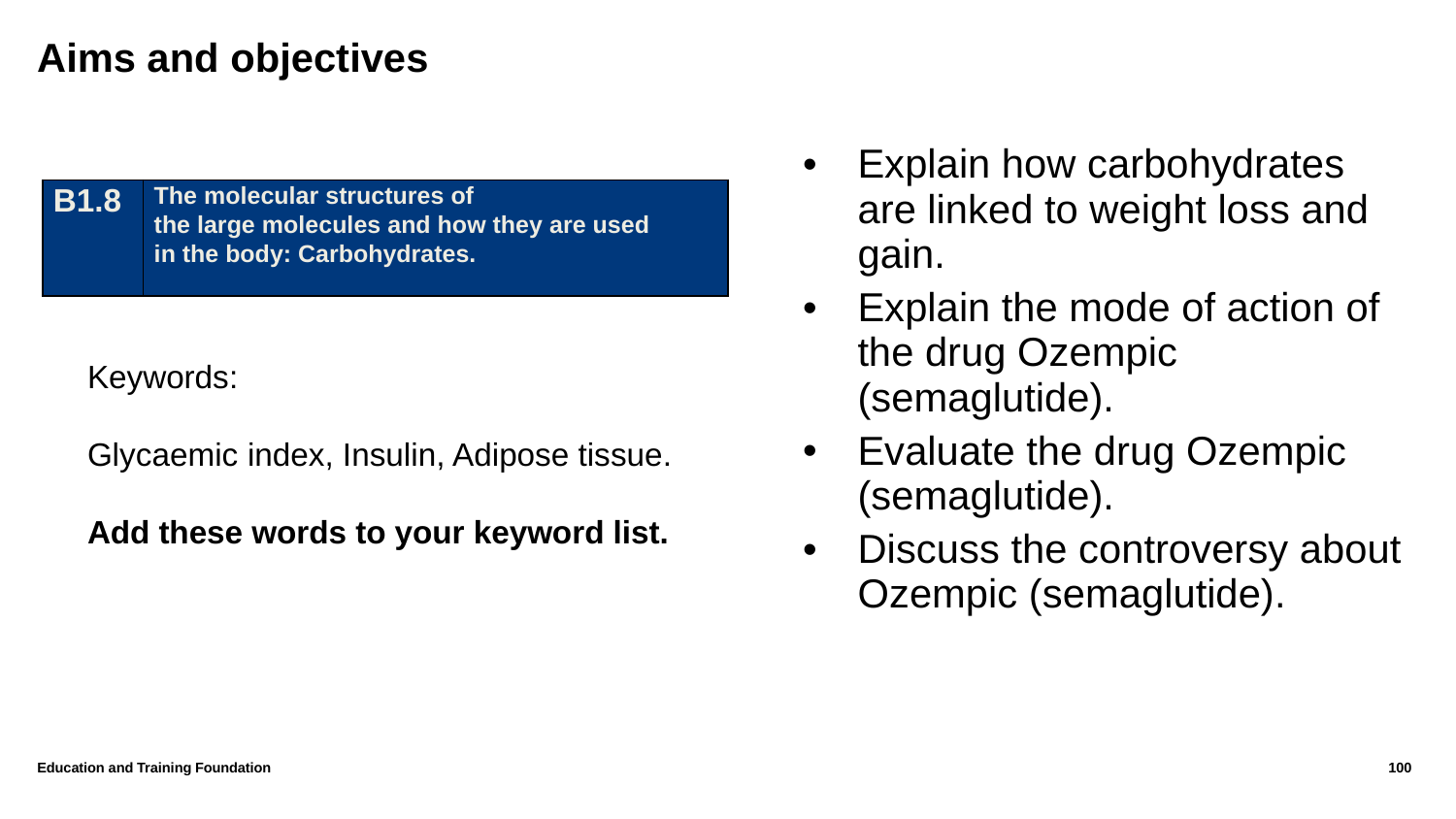

# Aims and objectives
Explain how carbohydrates are linked to weight loss and gain.
Explain the mode of action of the drug Ozempic (semaglutide).
Evaluate the drug Ozempic (semaglutide).
Discuss the controversy about Ozempic (semaglutide).

| B1.8 | The molecular structures of the large molecules and how they are used in the body: Carbohydrates. |
| --- | --- |
Keywords:

Glycaemic index, Insulin, Adipose tissue.

Add these words to your keyword list.
100
Education and Training Foundation